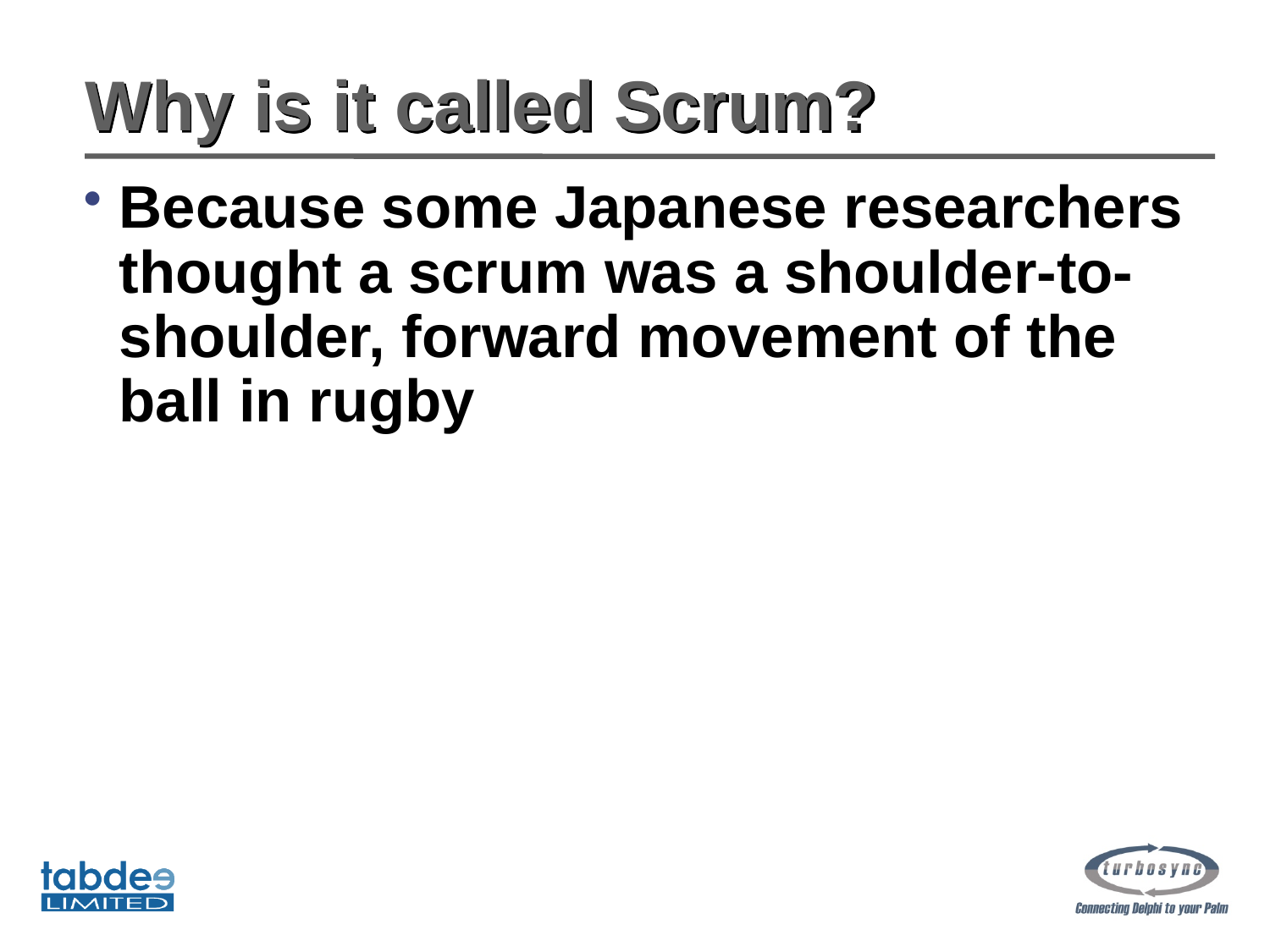

# Why is it called Scrum?
Because some Japanese researchers thought a scrum was a shoulder-to-shoulder, forward movement of the ball in rugby